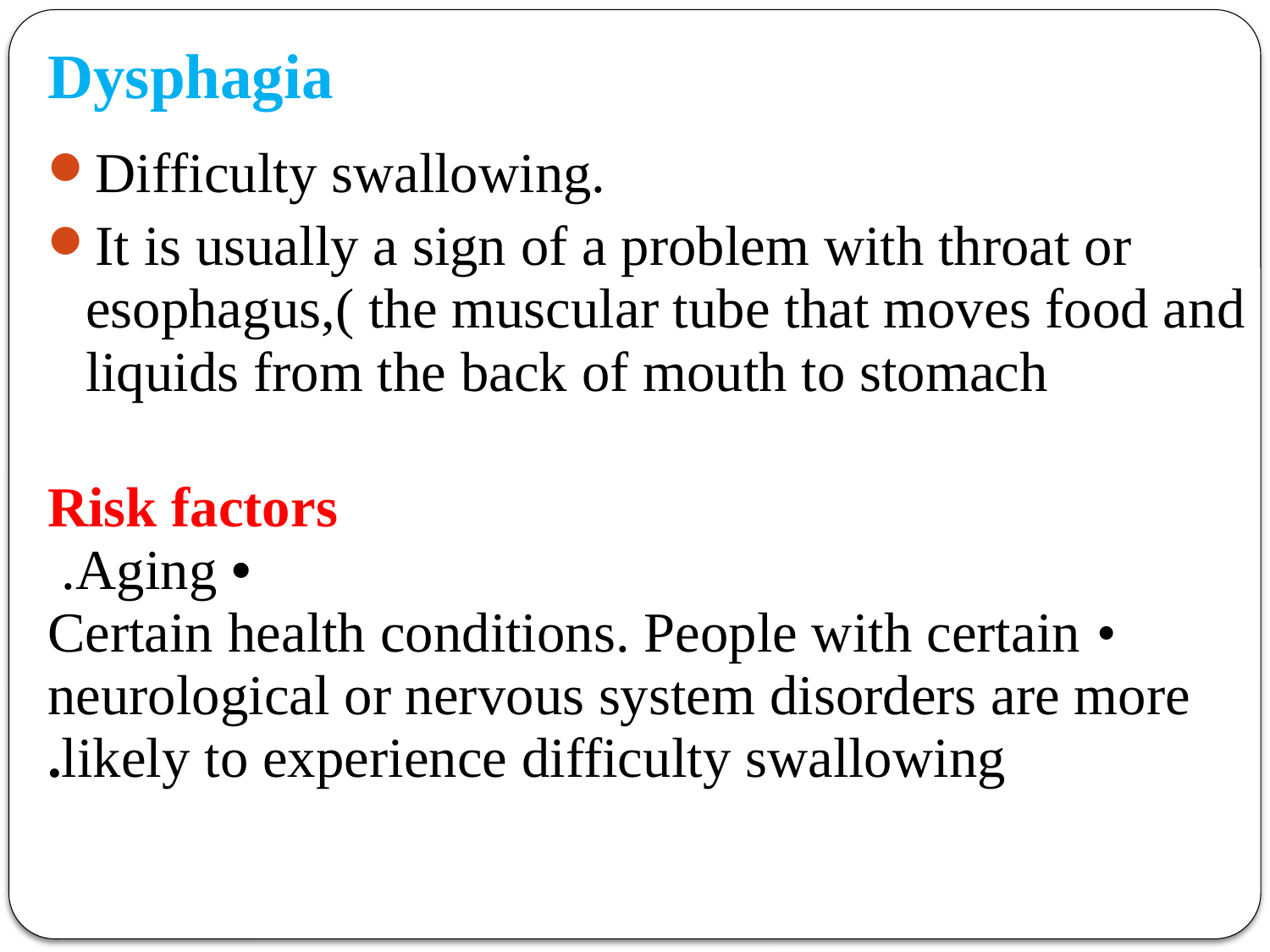

# Dysphagia
Difficulty swallowing.
It is usually a sign of a problem with throat or esophagus,( the muscular tube that moves food and liquids from the back of mouth to stomach

Risk factors
• Aging.
• Certain health conditions. People with certain neurological or nervous system disorders are more likely to experience difficulty swallowing.